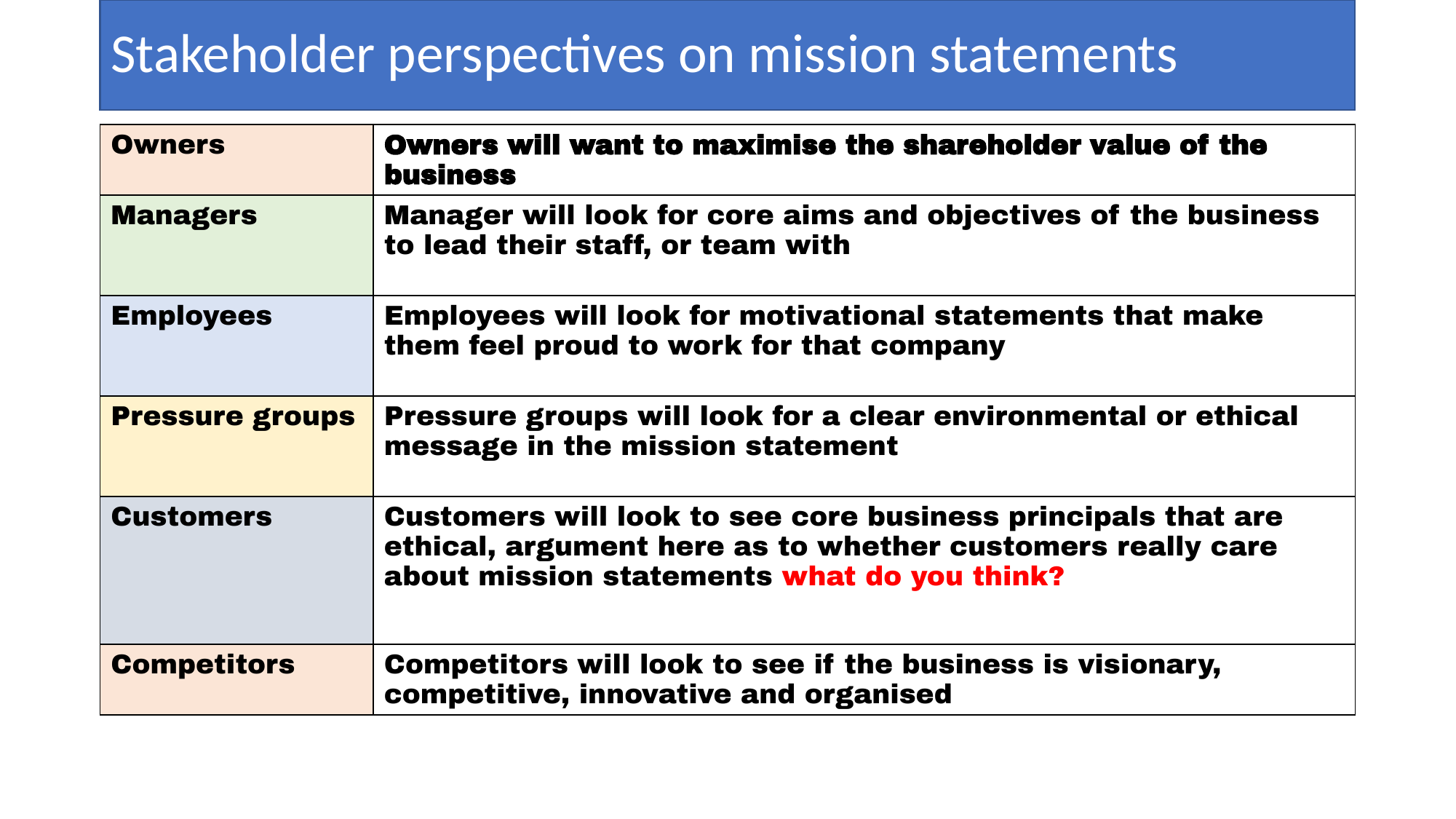

# Stakeholder perspectives on mission statements
| Owners | Owners will want to maximise the shareholder value of the business |
| --- | --- |
| Managers | Manager will look for core aims and objectives of the business to lead their staff, or team with |
| Employees | Employees will look for motivational statements that make them feel proud to work for that company |
| Pressure groups | Pressure groups will look for a clear environmental or ethical message in the mission statement |
| Customers | Customers will look to see core business principals that are ethical, argument here as to whether customers really care about mission statements what do you think? |
| Competitors | Competitors will look to see if the business is visionary, competitive, innovative and organised |